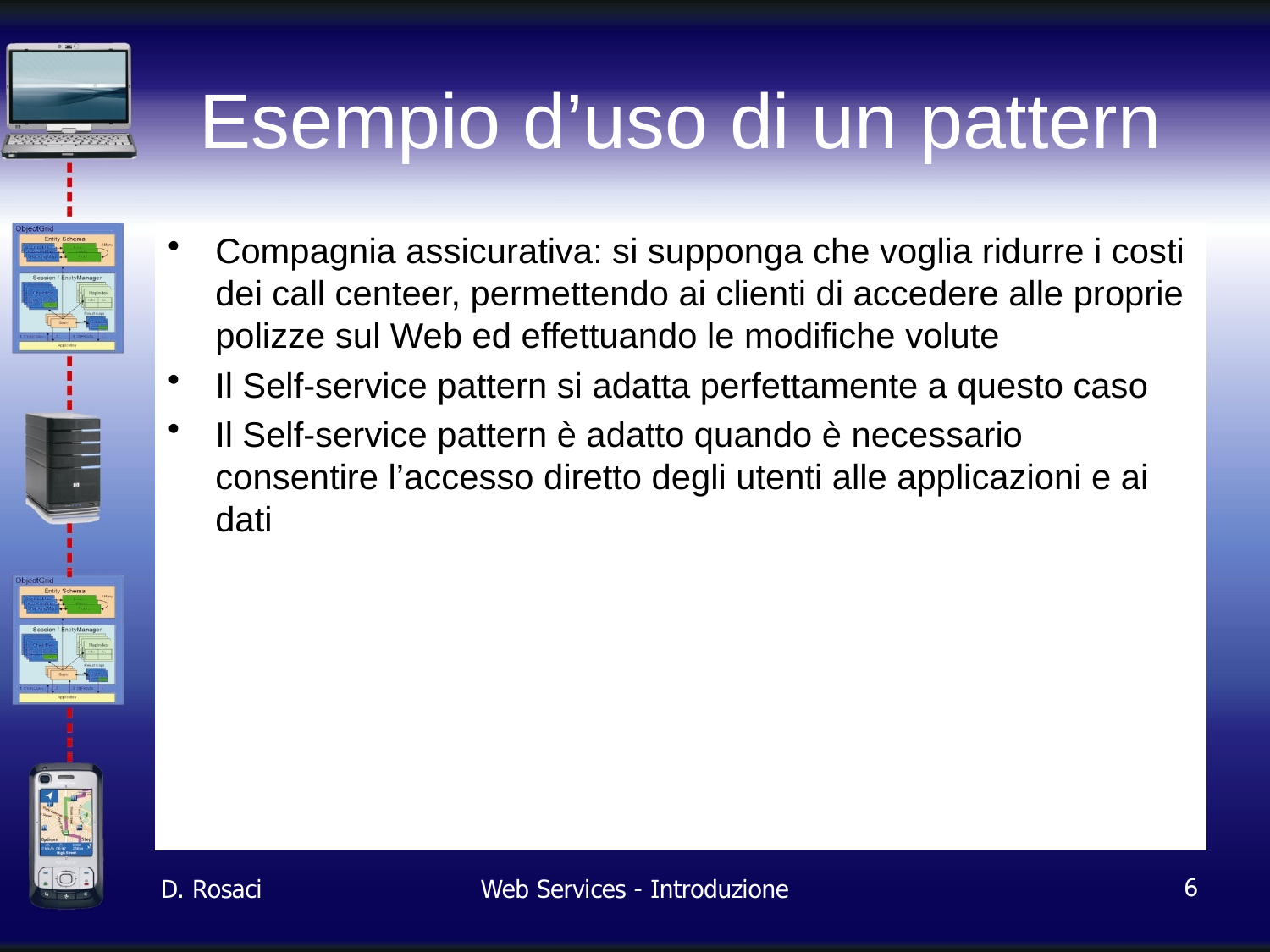

# Esempio d’uso di un pattern
Compagnia assicurativa: si supponga che voglia ridurre i costi dei call centeer, permettendo ai clienti di accedere alle proprie polizze sul Web ed effettuando le modifiche volute
Il Self-service pattern si adatta perfettamente a questo caso
Il Self-service pattern è adatto quando è necessario consentire l’accesso diretto degli utenti alle applicazioni e ai dati
D. Rosaci
Web Services - Introduzione